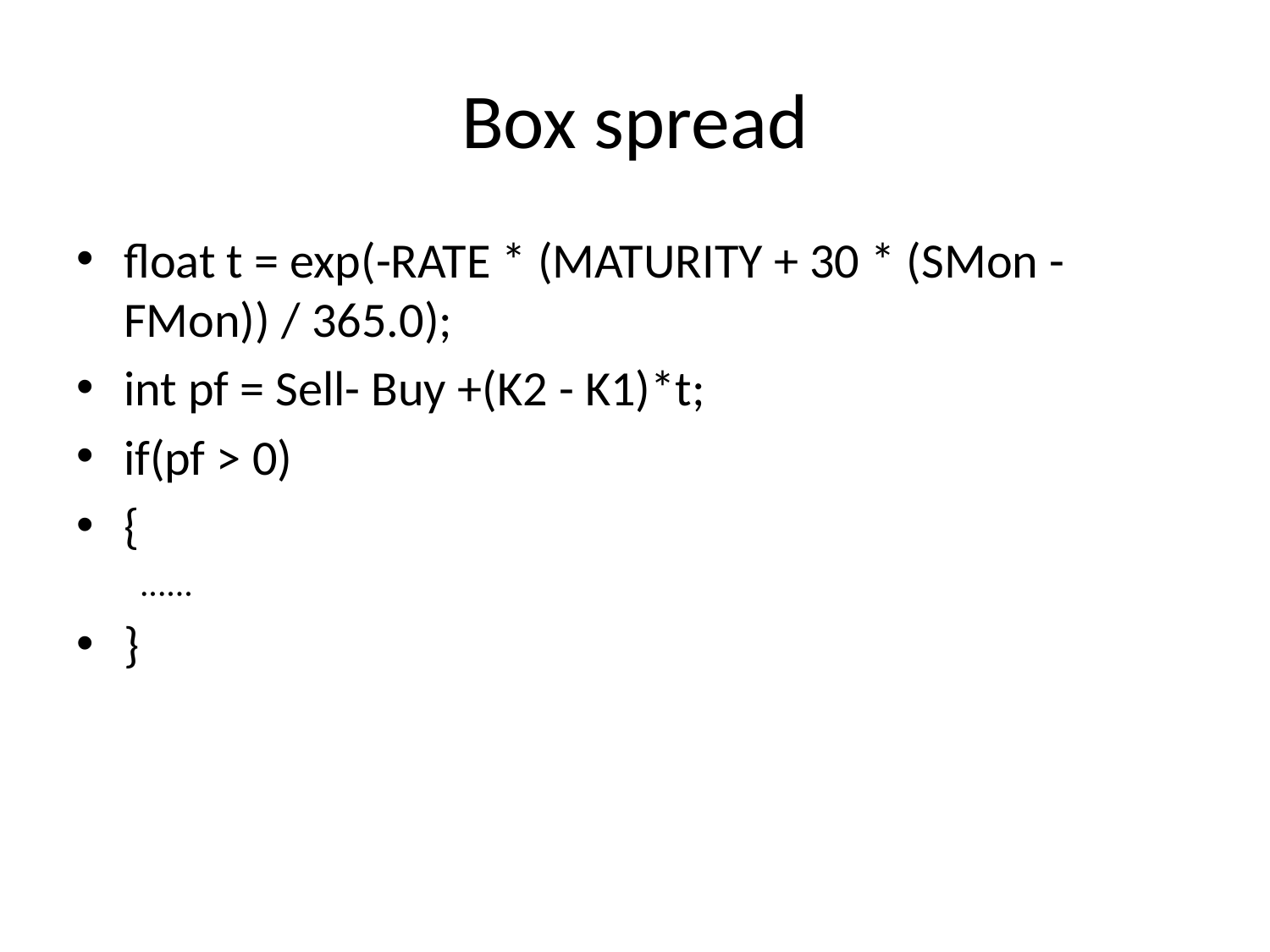

# Box spread
float t = exp(-RATE * (MATURITY + 30 * (SMon - FMon)) / 365.0);
int pf = Sell- Buy +(K2 - K1)*t;
if(pf > 0)
{
......
}